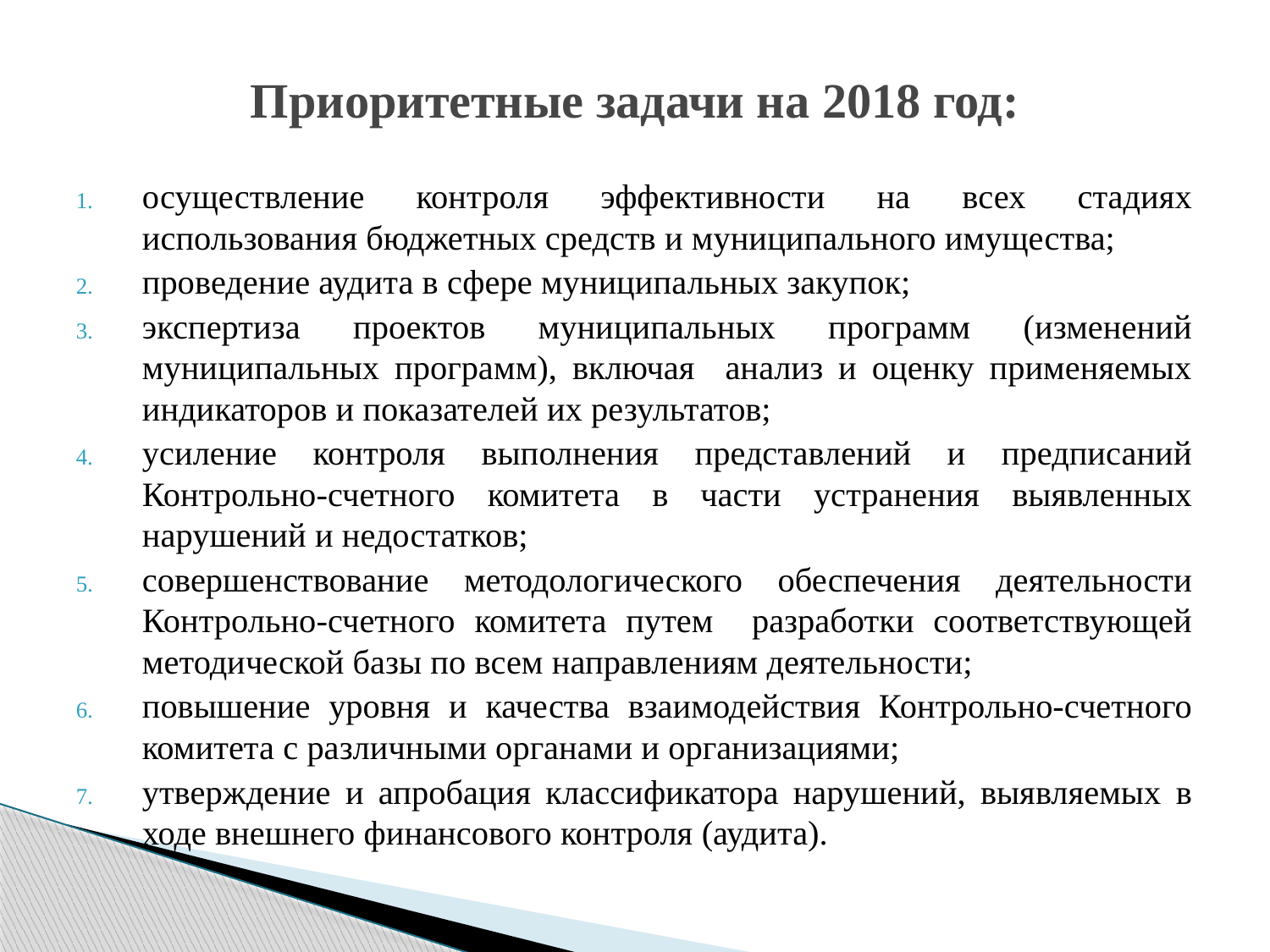

# Приоритетные задачи на 2018 год:
осуществление контроля эффективности на всех стадиях использования бюджетных средств и муниципального имущества;
проведение аудита в сфере муниципальных закупок;
экспертиза проектов муниципальных программ (изменений муниципальных программ), включая  анализ и оценку применяемых индикаторов и показателей их результатов;
усиление контроля выполнения представлений и предписаний Контрольно-счетного комитета в части устранения выявленных нарушений и недостатков;
совершенствование методологического обеспечения деятельности Контрольно-счетного комитета путем  разработки соответствующей методической базы по всем направлениям деятельности;
повышение уровня и качества взаимодействия Контрольно-счетного комитета с различными органами и организациями;
утверждение и апробация классификатора нарушений, выявляемых в ходе внешнего финансового контроля (аудита).